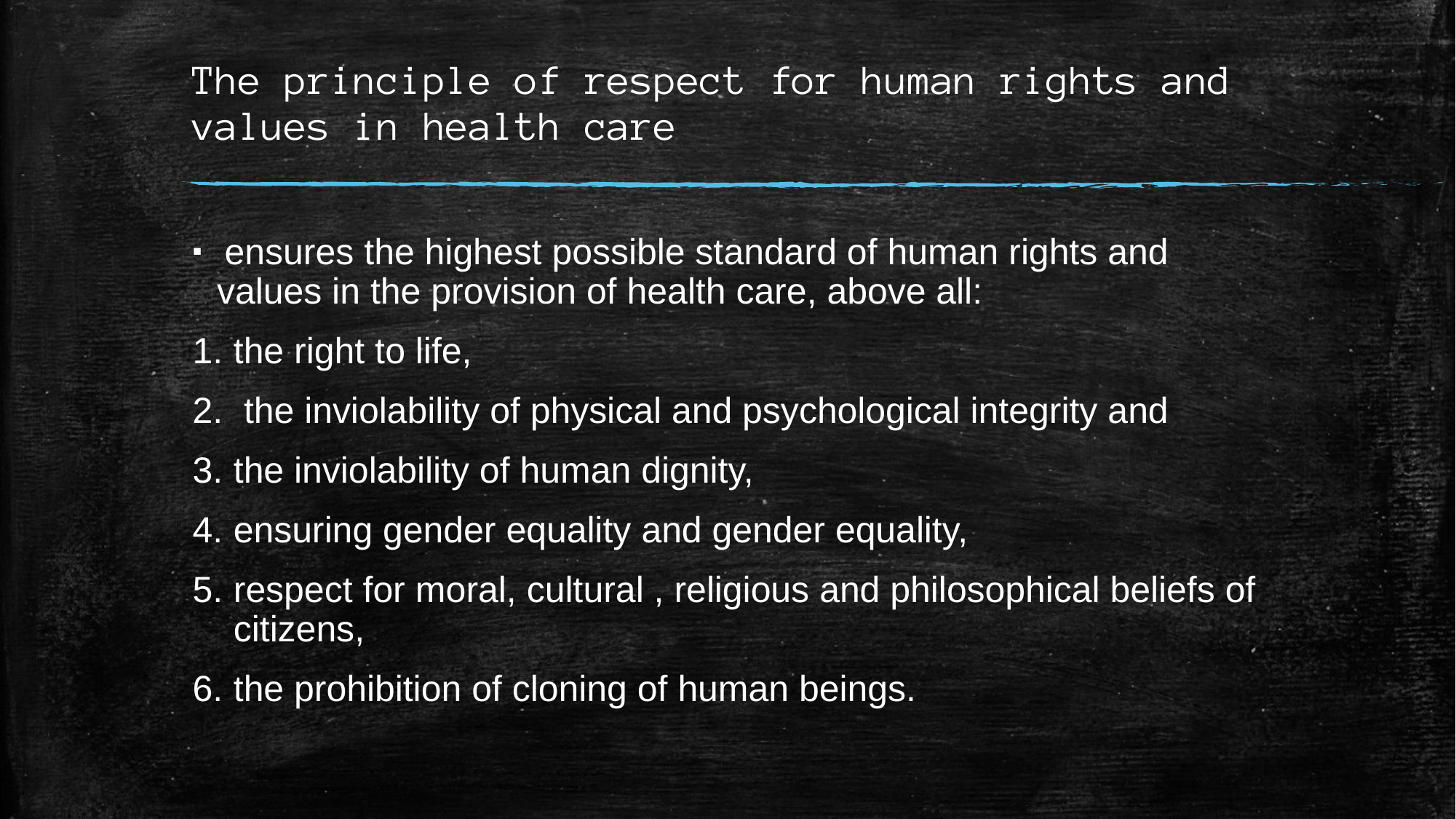

# The principle of respect for human rights and values in health care
 ensures the highest possible standard of human rights and values in the provision of health care, above all:
the right to life,
 the inviolability of physical and psychological integrity and
the inviolability of human dignity,
ensuring gender equality and gender equality,
respect for moral, cultural , religious and philosophical beliefs of citizens,
the prohibition of cloning of human beings.